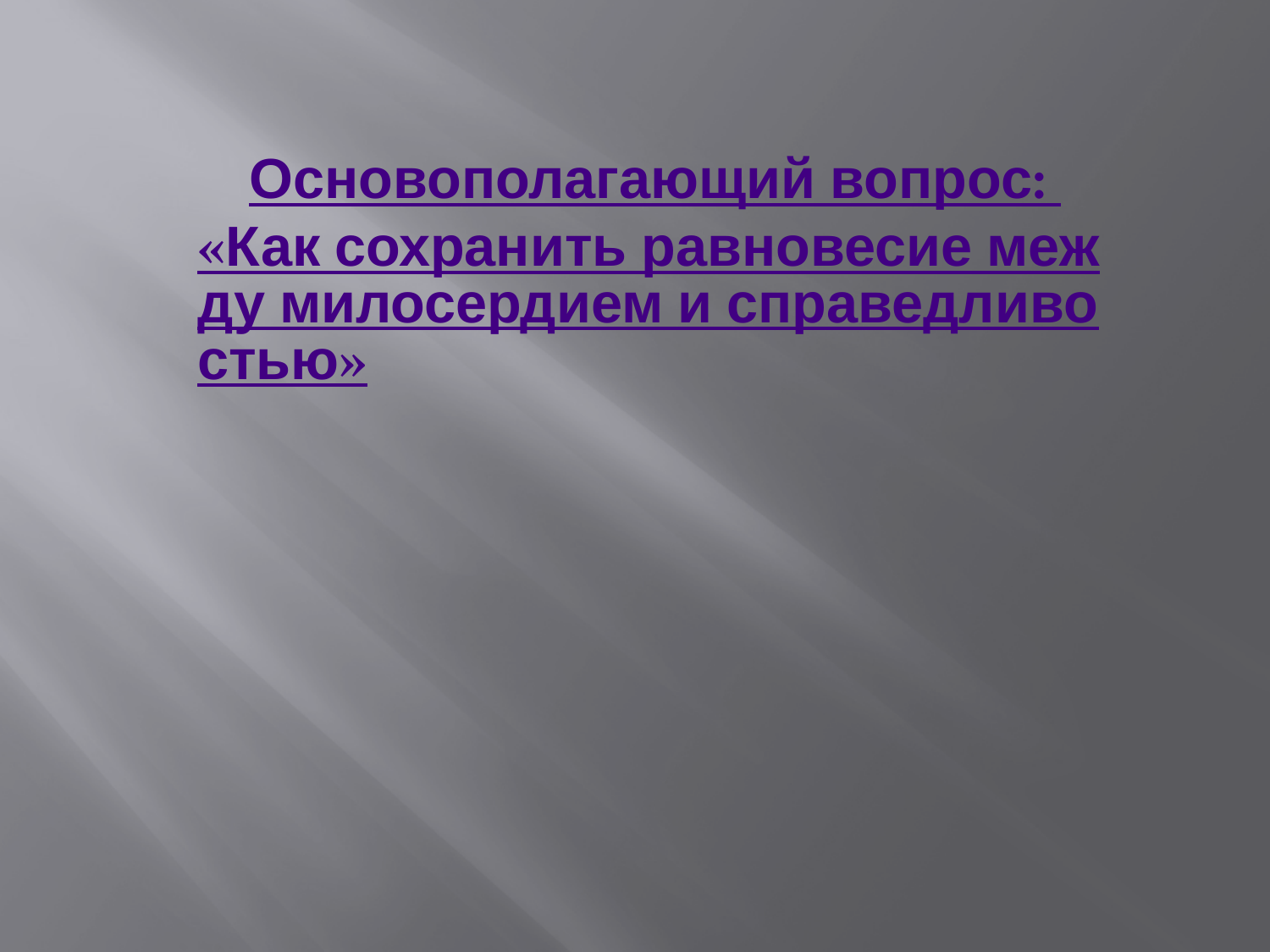

Основополагающий вопрос:
«Как сохранить равновесие между милосердием и справедливостью»